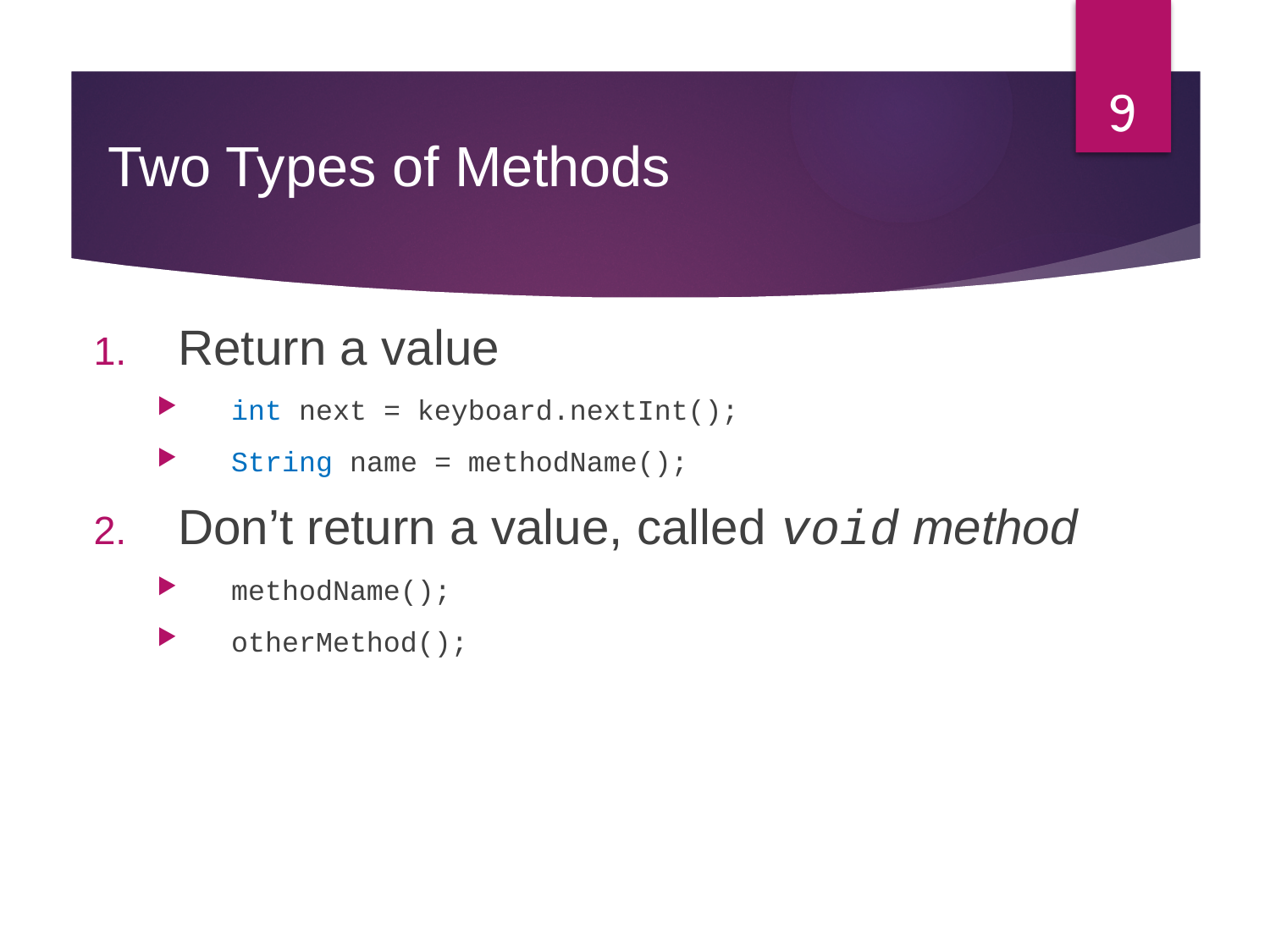

9
# Two Types of Methods
Return a value
int next = keyboard.nextInt();
String name = methodName();
Don’t return a value, called void method
methodName();
otherMethod();